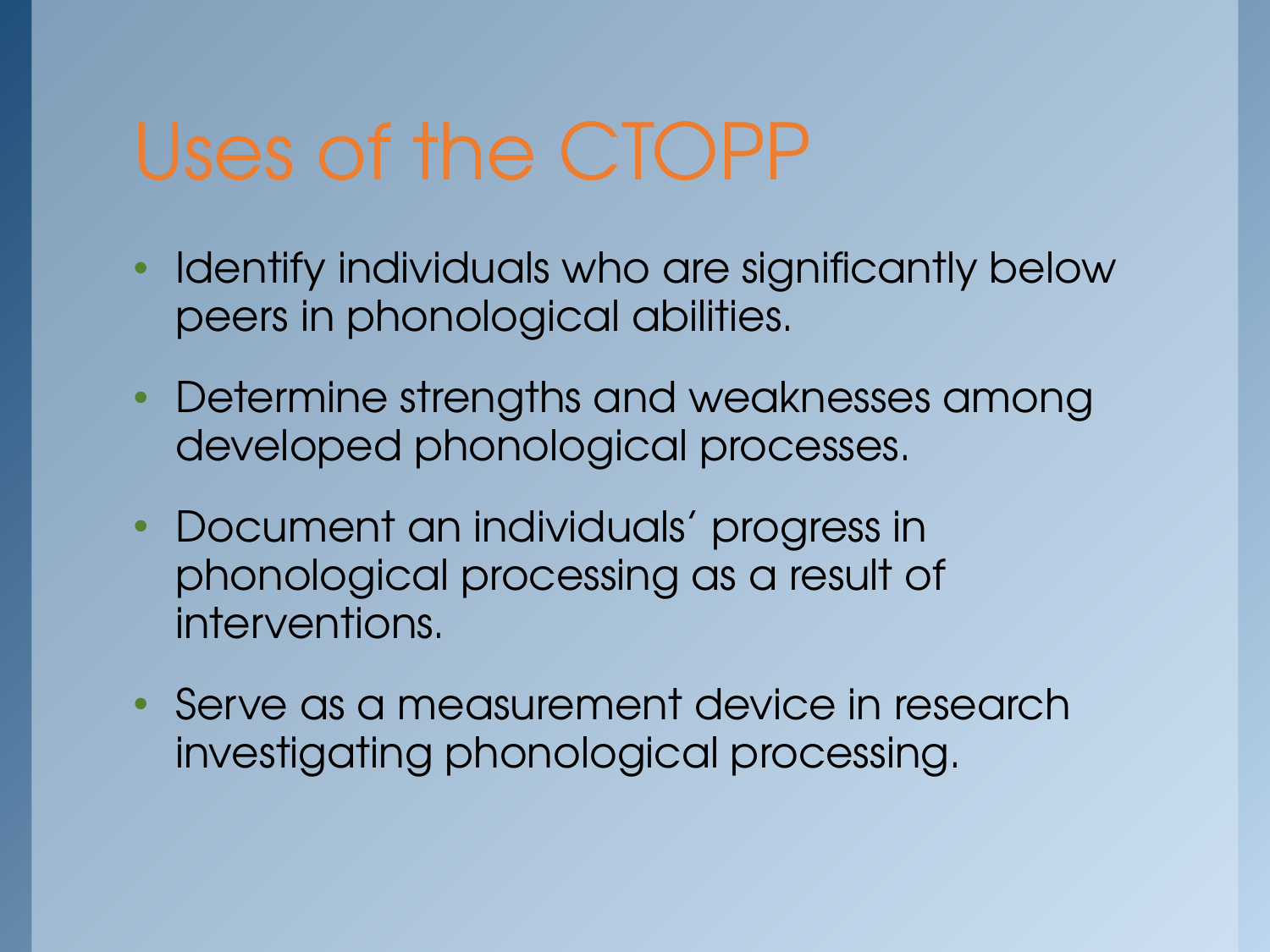

# Uses of the CTOPP
Identify individuals who are significantly below peers in phonological abilities.
Determine strengths and weaknesses among developed phonological processes.
Document an individuals’ progress in phonological processing as a result of interventions.
Serve as a measurement device in research investigating phonological processing.